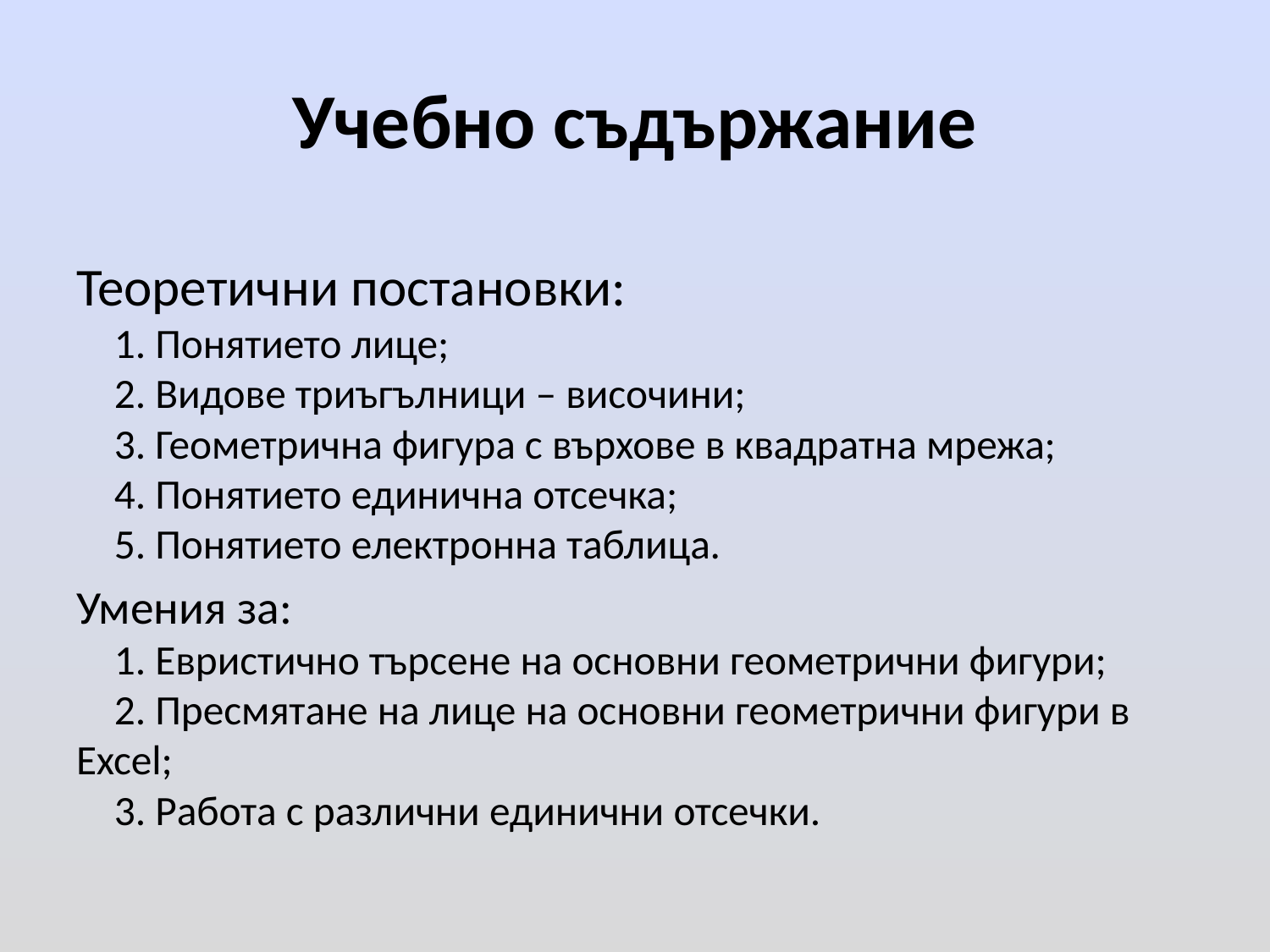

# Учебно съдържание
Теоретични постановки:
    1. Понятието лице;
    2. Видове триъгълници – височини;
    3. Геометрична фигура с върхове в квадратна мрежа;
    4. Понятието единична отсечка;
    5. Понятието електронна таблица.
Умения за:
    1. Евристично търсене на основни геометрични фигури;
    2. Пресмятане на лице на основни геометрични фигури в Excel;
    3. Работа с различни единични отсечки.